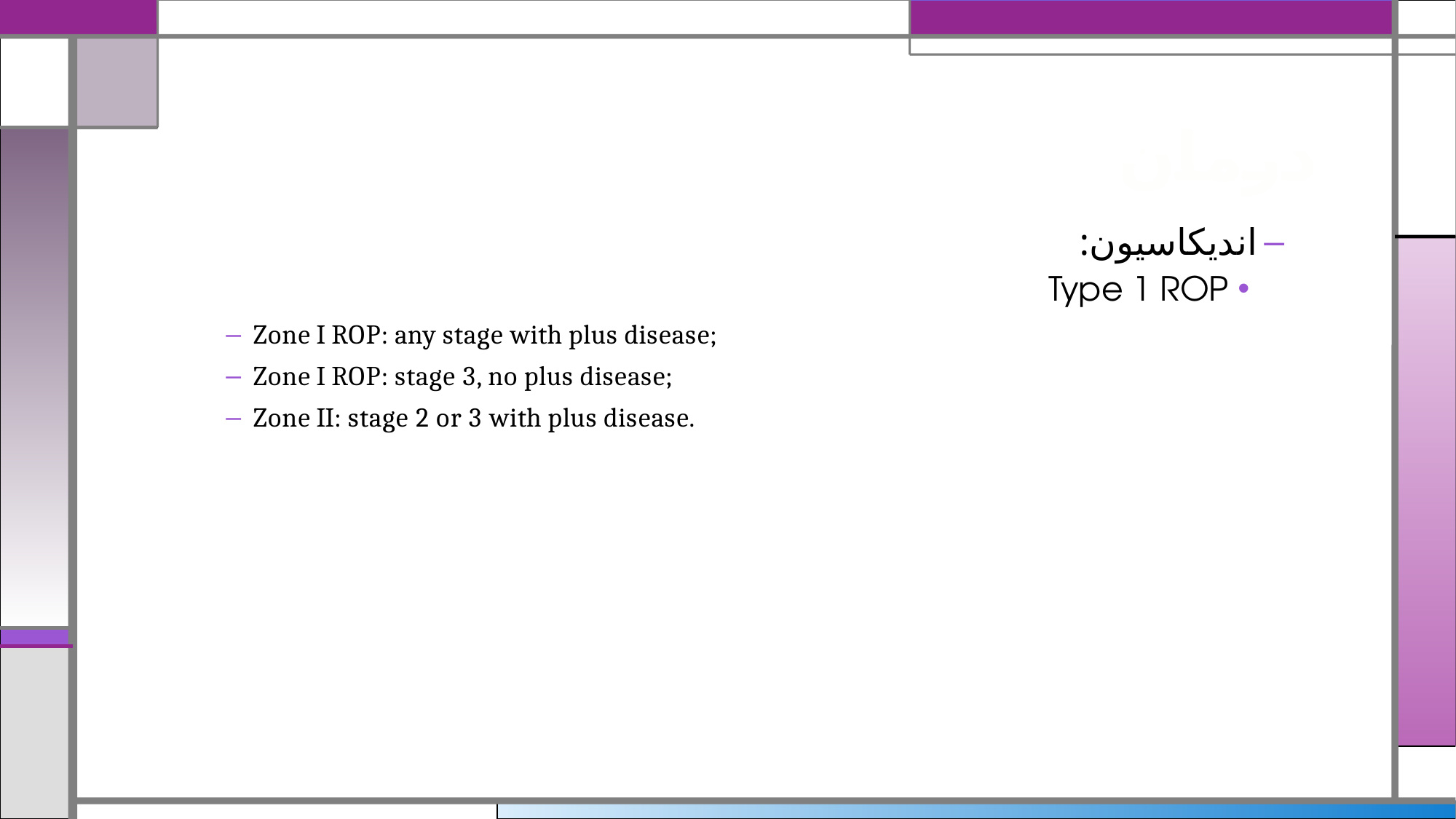

# درمان
اندیکاسیون:
Type 1 ROP
Zone I ROP: any stage with plus disease;
Zone I ROP: stage 3, no plus disease;
Zone II: stage 2 or 3 with plus disease.